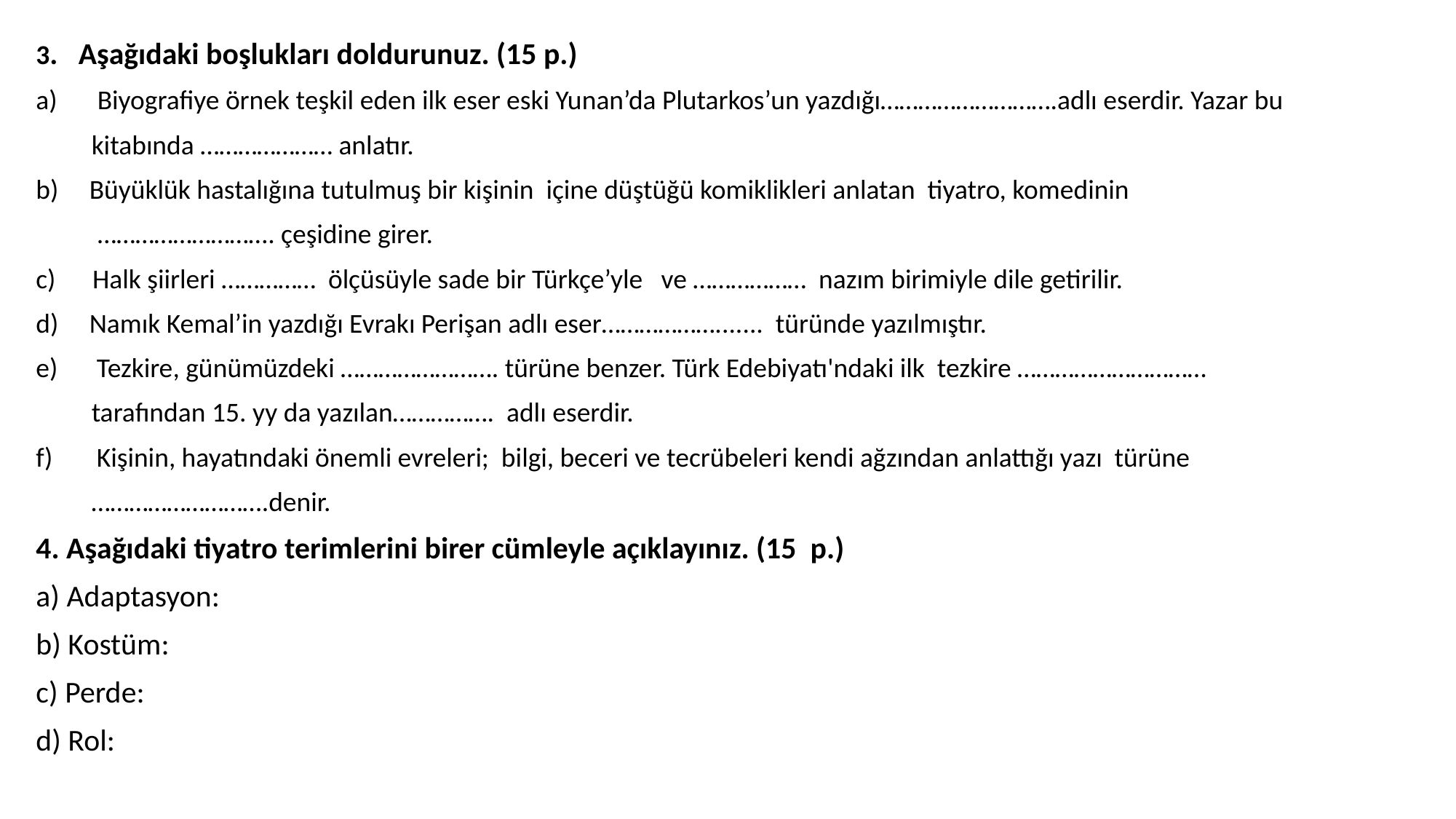

3.   Aşağıdaki boşlukları doldurunuz. (15 p.)
Biyografiye örnek teşkil eden ilk eser eski Yunan’da Plutarkos’un yazdığı……………………….adlı eserdir. Yazar bu
         kitabında ………………… anlatır.
b)     Büyüklük hastalığına tutulmuş bir kişinin  içine düştüğü komiklikleri anlatan  tiyatro, komedinin
          ………………………. çeşidine girer.
c)      Halk şiirleri ……………  ölçüsüyle sade bir Türkçe’yle   ve ………………  nazım birimiyle dile getirilir.
d)     Namık Kemal’in yazdığı Evrakı Perişan adlı eser……………….......  türünde yazılmıştır.
 Tezkire, günümüzdeki ……………………. türüne benzer. Türk Edebiyatı'ndaki ilk  tezkire …………………………
         tarafından 15. yy da yazılan…………….  adlı eserdir.
 Kişinin, hayatındaki önemli evreleri;  bilgi, beceri ve tecrübeleri kendi ağzından anlattığı yazı  türüne
         ……………………….denir.
4. Aşağıdaki tiyatro terimlerini birer cümleyle açıklayınız. (15  p.)
a) Adaptasyon:
b) Kostüm:
c) Perde:
d) Rol: